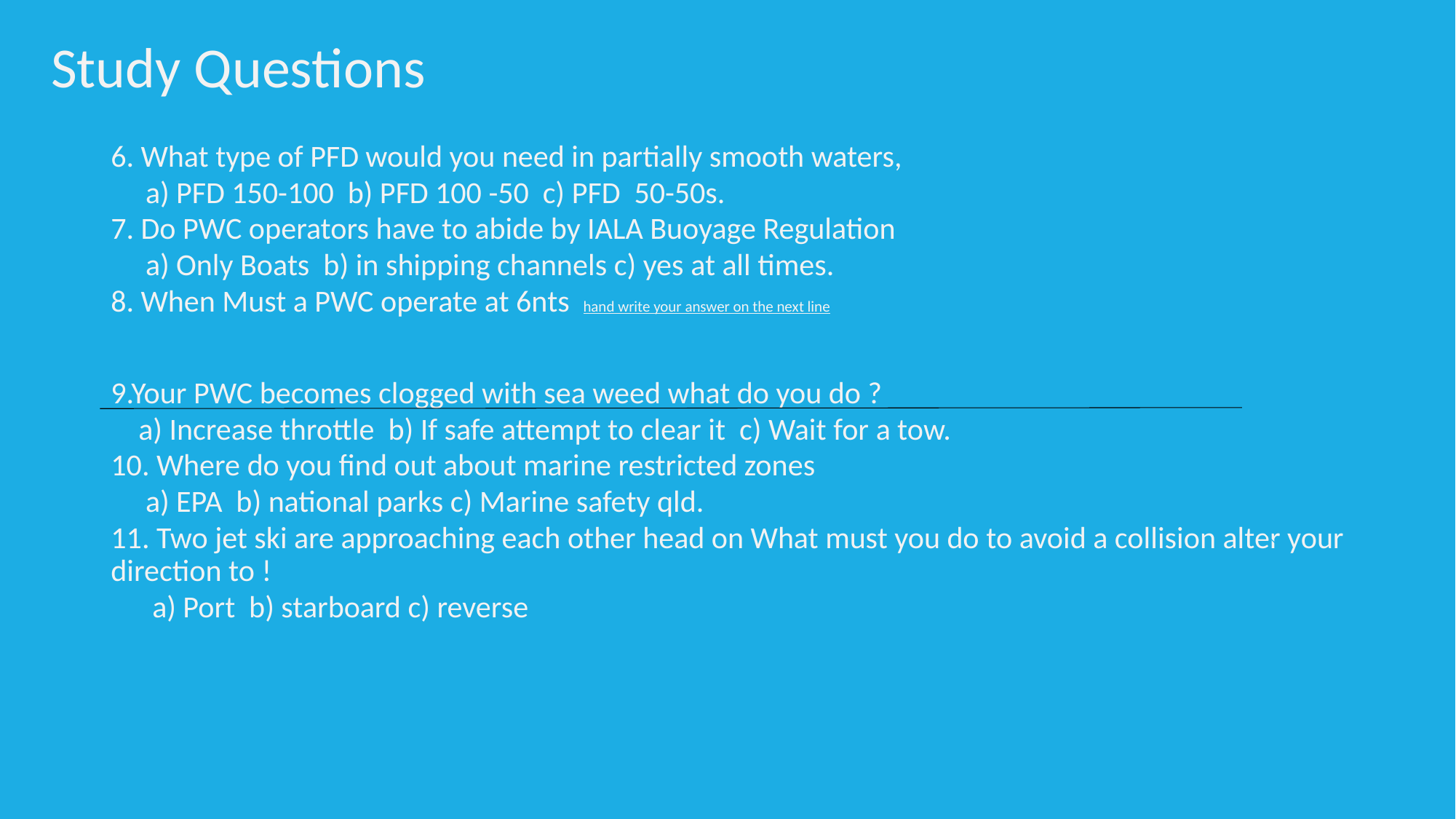

# Study Questions

6. What type of PFD would you need in partially smooth waters,
     a) PFD 150-100  b) PFD 100 -50  c) PFD  50-50s.
7. Do PWC operators have to abide by IALA Buoyage Regulation
     a) Only Boats  b) in shipping channels c) yes at all times.
8. When Must a PWC operate at 6nts  hand write your answer on the next line

9.Your PWC becomes clogged with sea weed what do you do ?
    a) Increase throttle  b) If safe attempt to clear it  c) Wait for a tow.
10. Where do you find out about marine restricted zones
     a) EPA  b) national parks c) Marine safety qld.
11. Two jet ski are approaching each other head on What must you do to avoid a collision alter your direction to !
      a) Port  b) starboard c) reverse